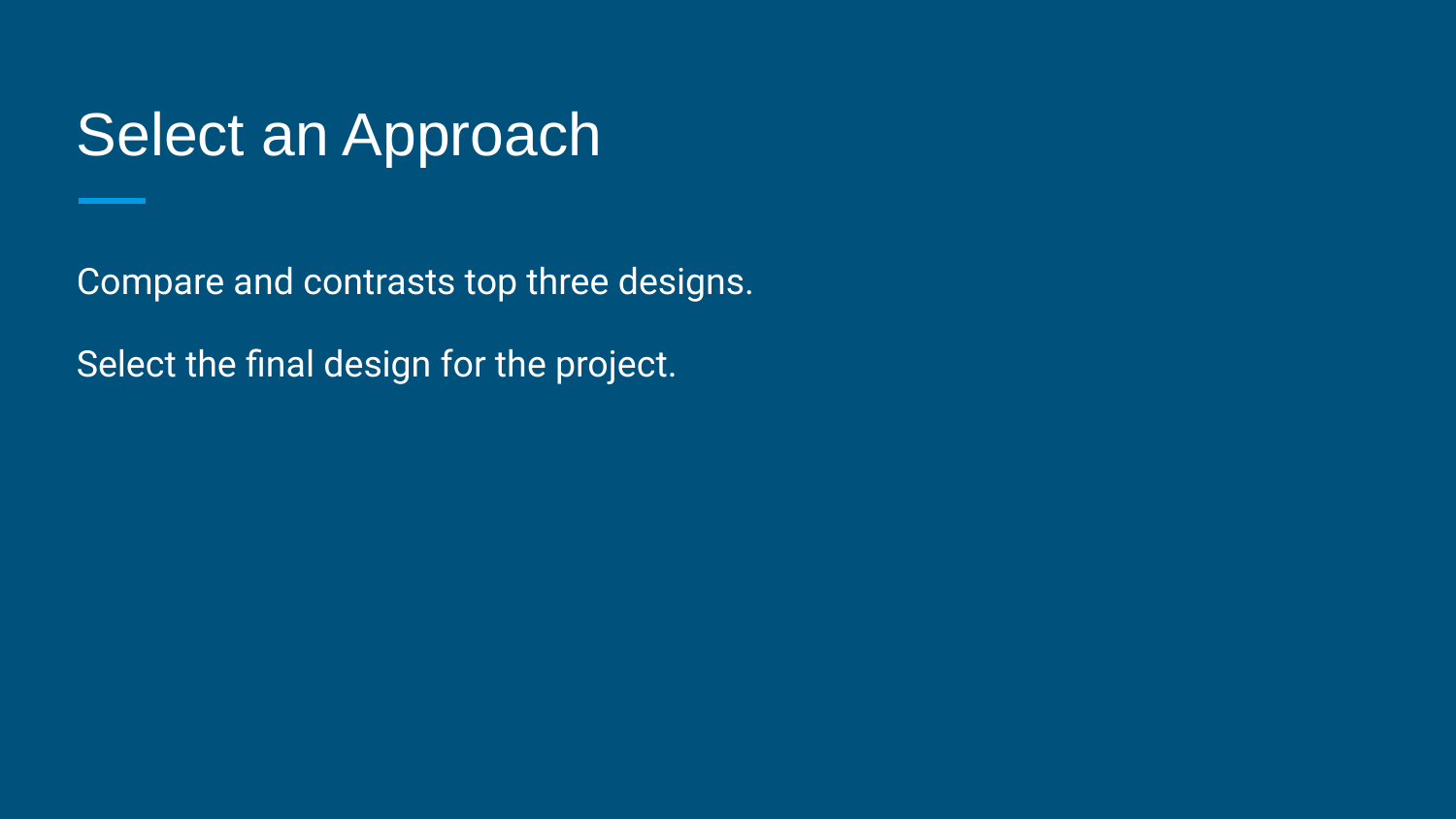

# Select an Approach
Compare and contrasts top three designs.
Select the final design for the project.